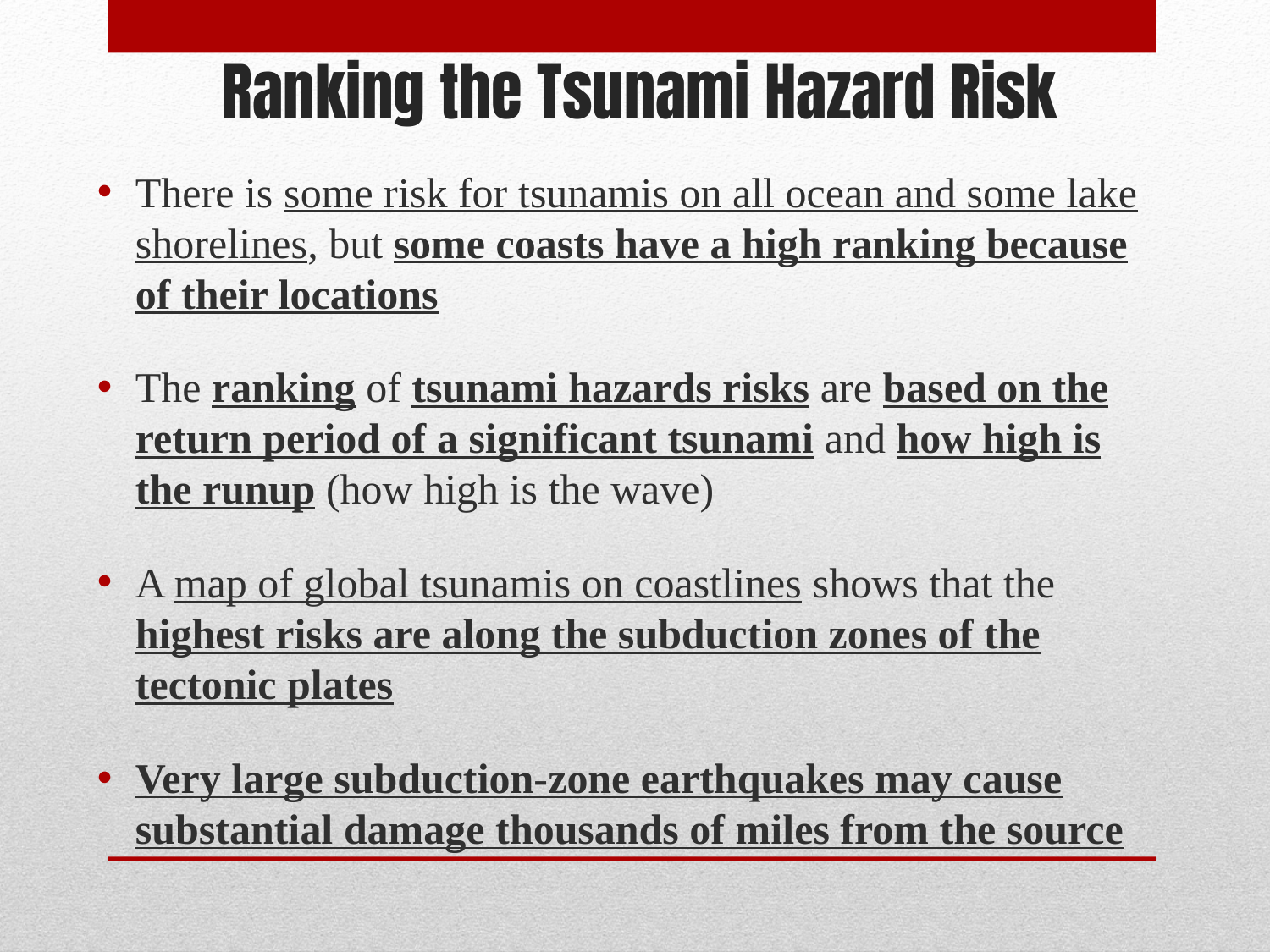

Ranking the Tsunami Hazard Risk
There is some risk for tsunamis on all ocean and some lake shorelines, but some coasts have a high ranking because of their locations

The ranking of tsunami hazards risks are based on the return period of a significant tsunami and how high is the runup (how high is the wave)

A map of global tsunamis on coastlines shows that the highest risks are along the subduction zones of the tectonic plates

Very large subduction-zone earthquakes may cause substantial damage thousands of miles from the source